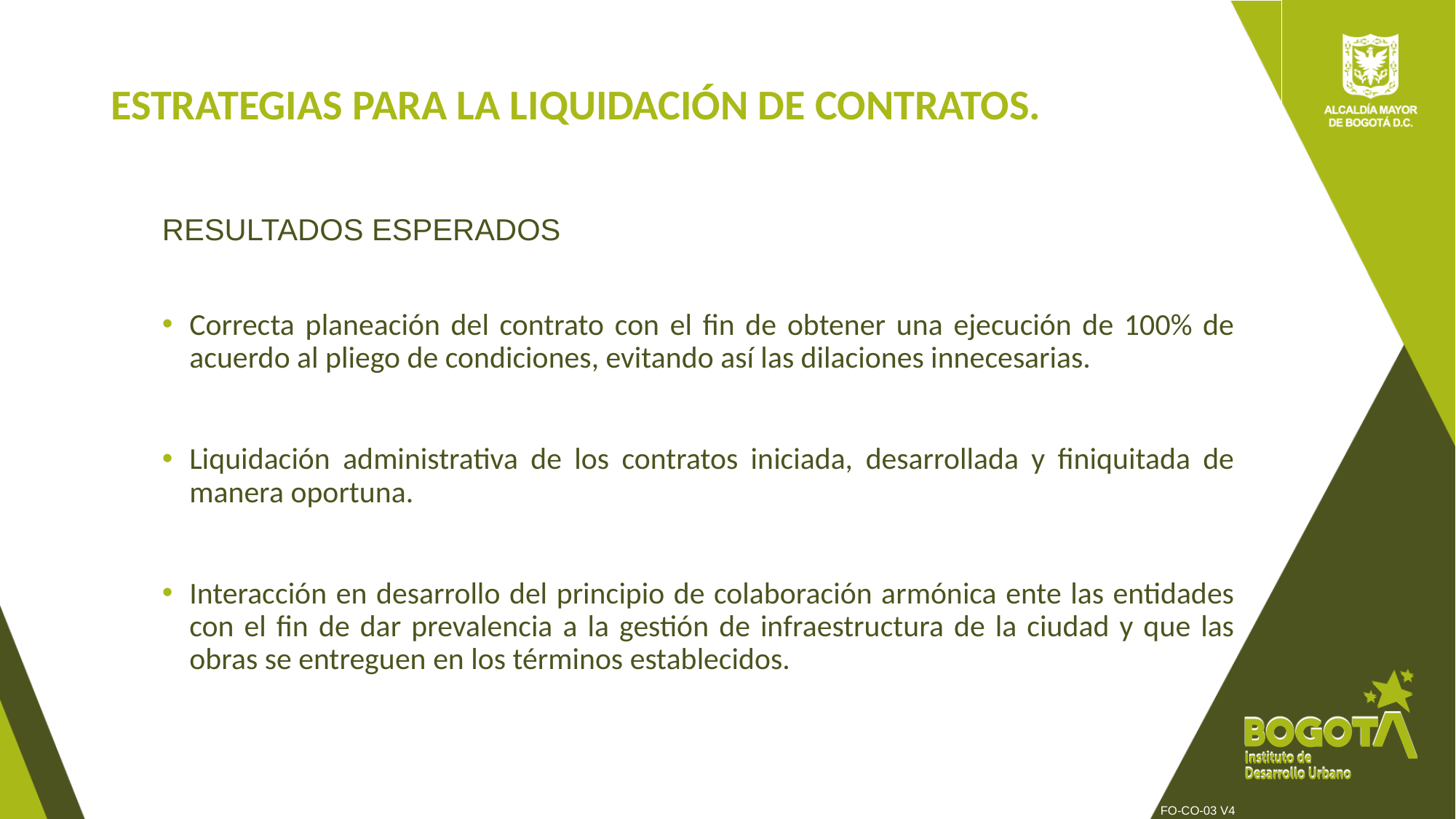

# ESTRATEGIAS PARA LA LIQUIDACIÓN DE CONTRATOS.
RESULTADOS ESPERADOS

Correcta planeación del contrato con el fin de obtener una ejecución de 100% de acuerdo al pliego de condiciones, evitando así las dilaciones innecesarias.

Liquidación administrativa de los contratos iniciada, desarrollada y finiquitada de manera oportuna.

Interacción en desarrollo del principio de colaboración armónica ente las entidades con el fin de dar prevalencia a la gestión de infraestructura de la ciudad y que las obras se entreguen en los términos establecidos.